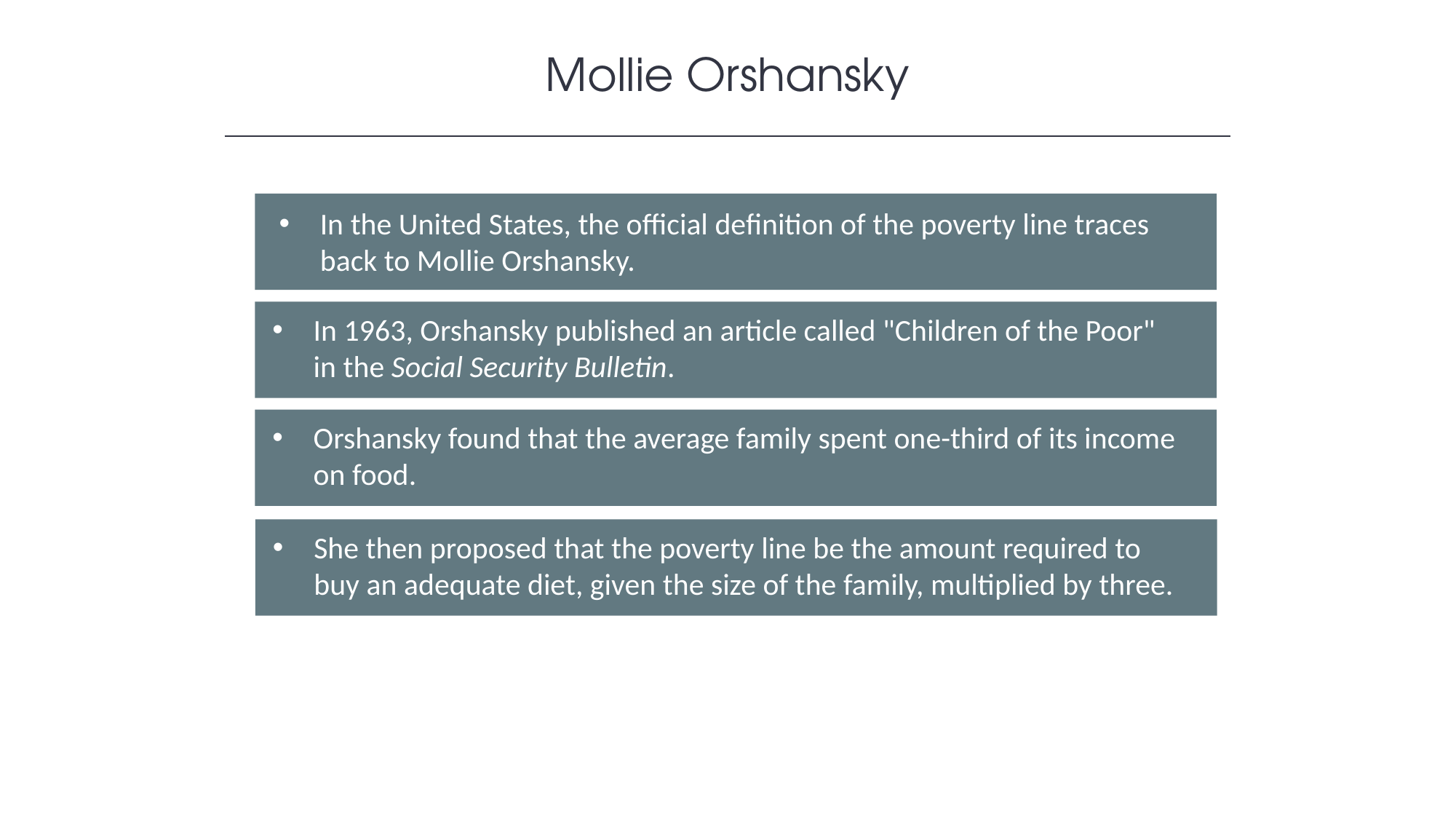

Mollie Orshansky

In the United States, the official definition of the poverty line traces back to Mollie Orshansky.

In 1963, Orshansky published an article called "Children of the Poor" in the Social Security Bulletin.

Orshansky found that the average family spent one-third of its income on food.

She then proposed that the poverty line be the amount required to buy an adequate diet, given the size of the family, multiplied by three.